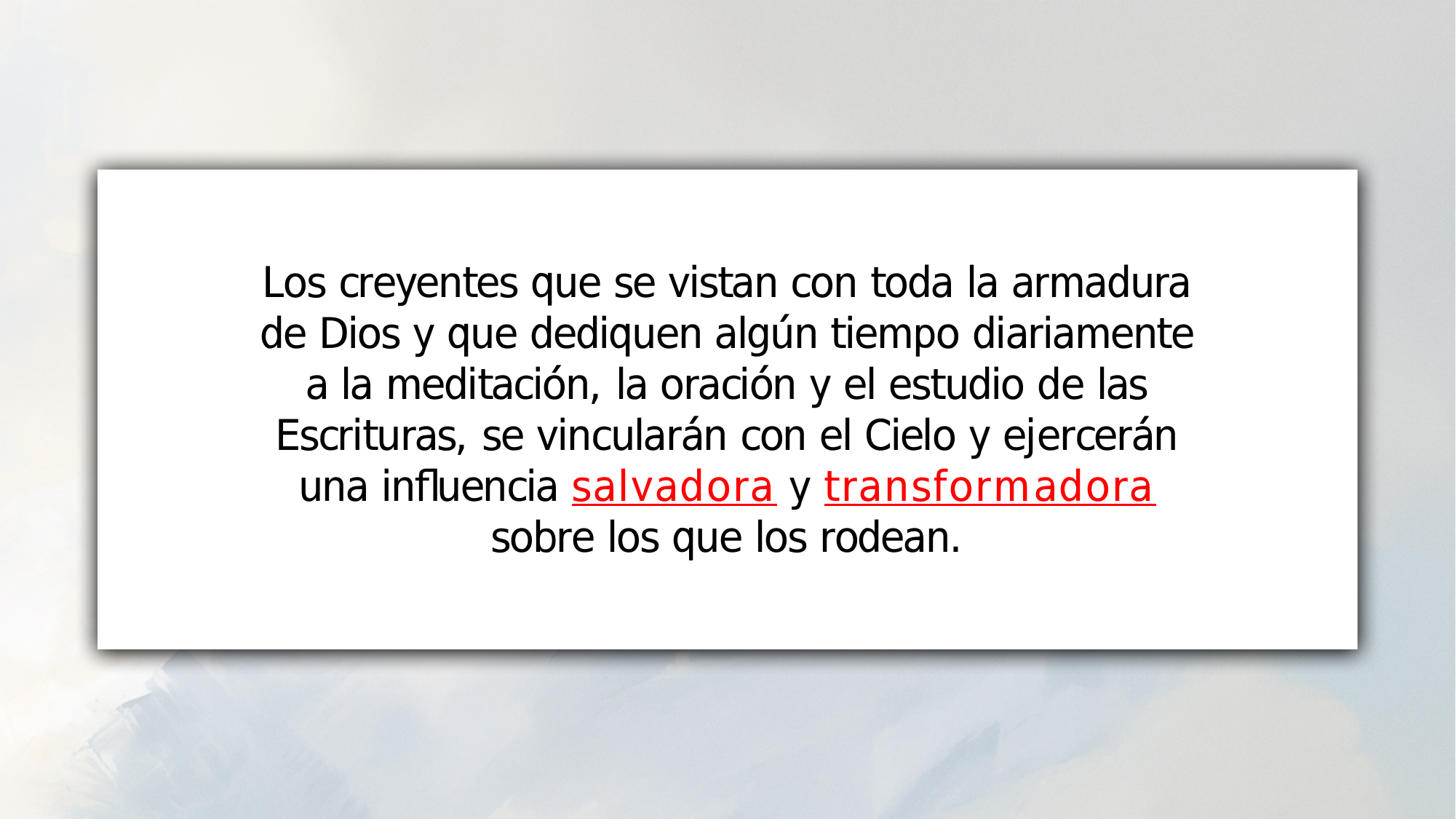

Los creyentes que se vistan con toda la armadura de Dios y que dediquen algún tiempo diariamente a la meditación, la oración y el estudio de las Escrituras, se vincularán con el Cielo y ejercerán una influencia salvadora y transformadora sobre los que los rodean.